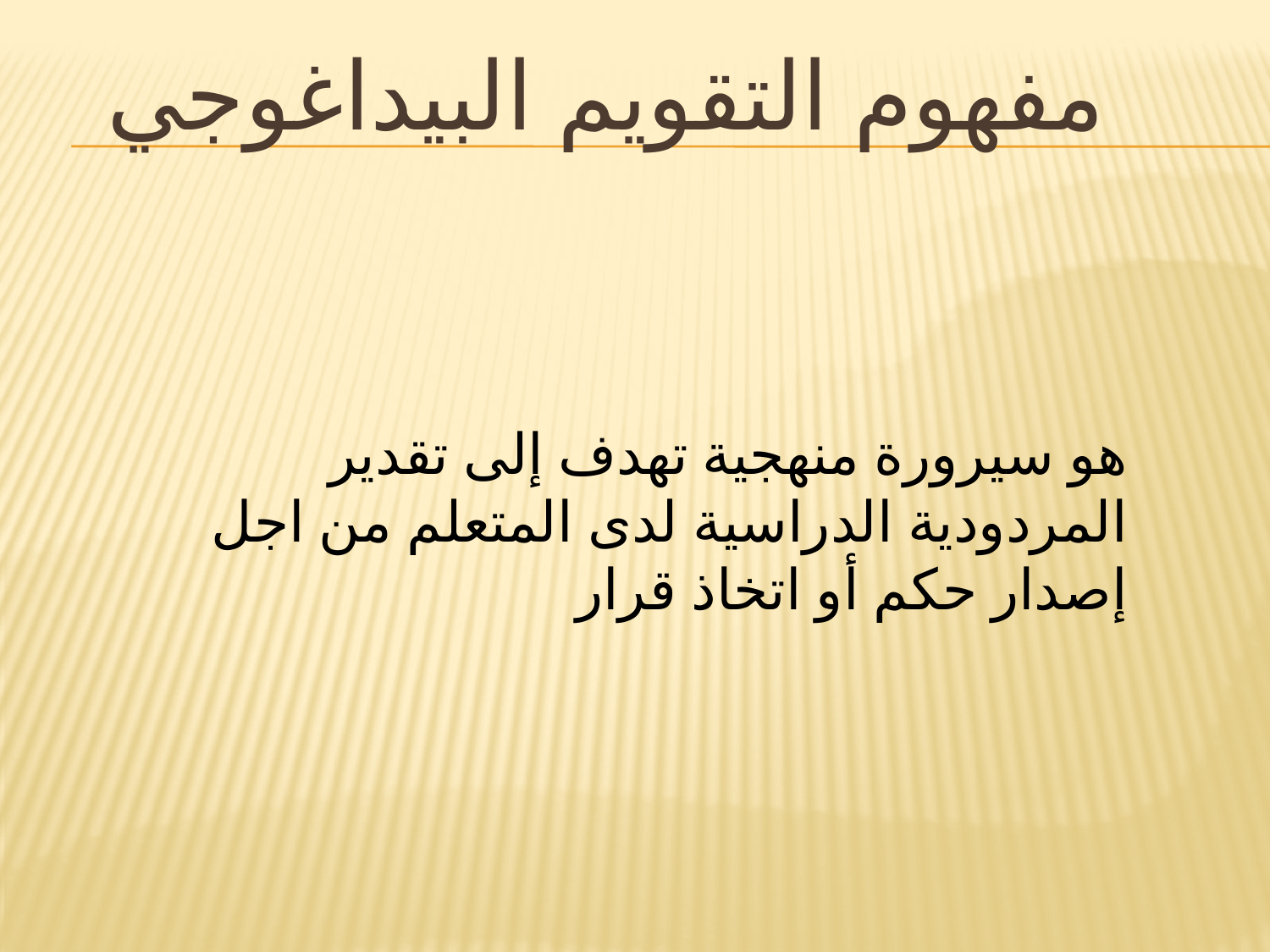

# مفهوم التقويم البيداغوجي
هو سيرورة منهجية تهدف إلى تقدير المردودية الدراسية لدى المتعلم من اجل إصدار حكم أو اتخاذ قرار